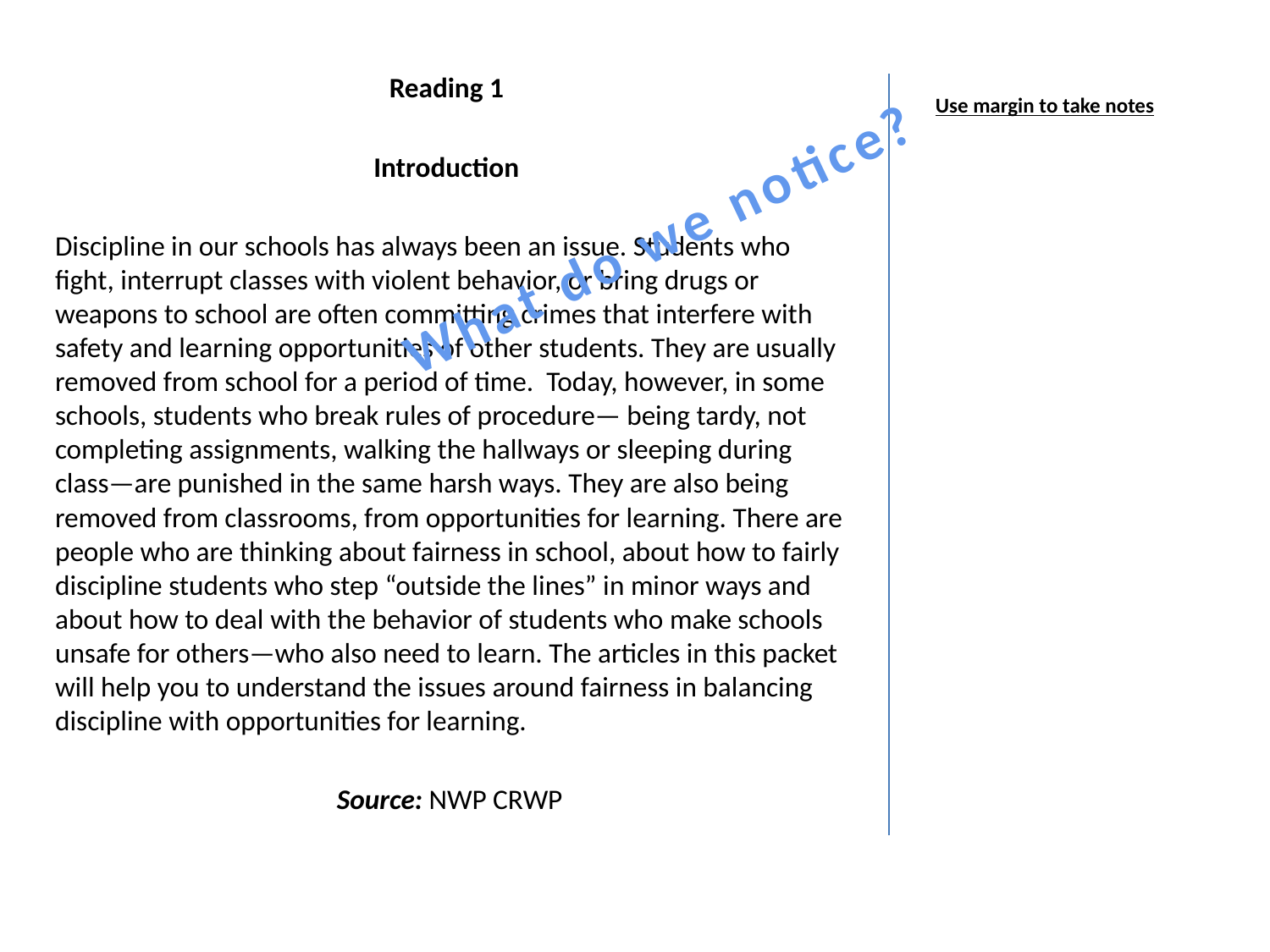

Reading 1

Introduction

Discipline in our schools has always been an issue. Students who fight, interrupt classes with violent behavior, or bring drugs or weapons to school are often committing crimes that interfere with safety and learning opportunities of other students. They are usually removed from school for a period of time.  Today, however, in some schools, students who break rules of procedure— being tardy, not completing assignments, walking the hallways or sleeping during class—are punished in the same harsh ways. They are also being removed from classrooms, from opportunities for learning. There are people who are thinking about fairness in school, about how to fairly discipline students who step “outside the lines” in minor ways and about how to deal with the behavior of students who make schools unsafe for others—who also need to learn. The articles in this packet will help you to understand the issues around fairness in balancing discipline with opportunities for learning.

Source: NWP CRWP

Use margin to take notes

Gist:

It’s an overview of the issue:

Discipline (punishment) for criminal acts and discipline for procedural infractions (rule breaking) often looks the SAME.

How do we balance fairness and the opportunity to learn?

Source:  NWP
(they made the test)

What do we notice?